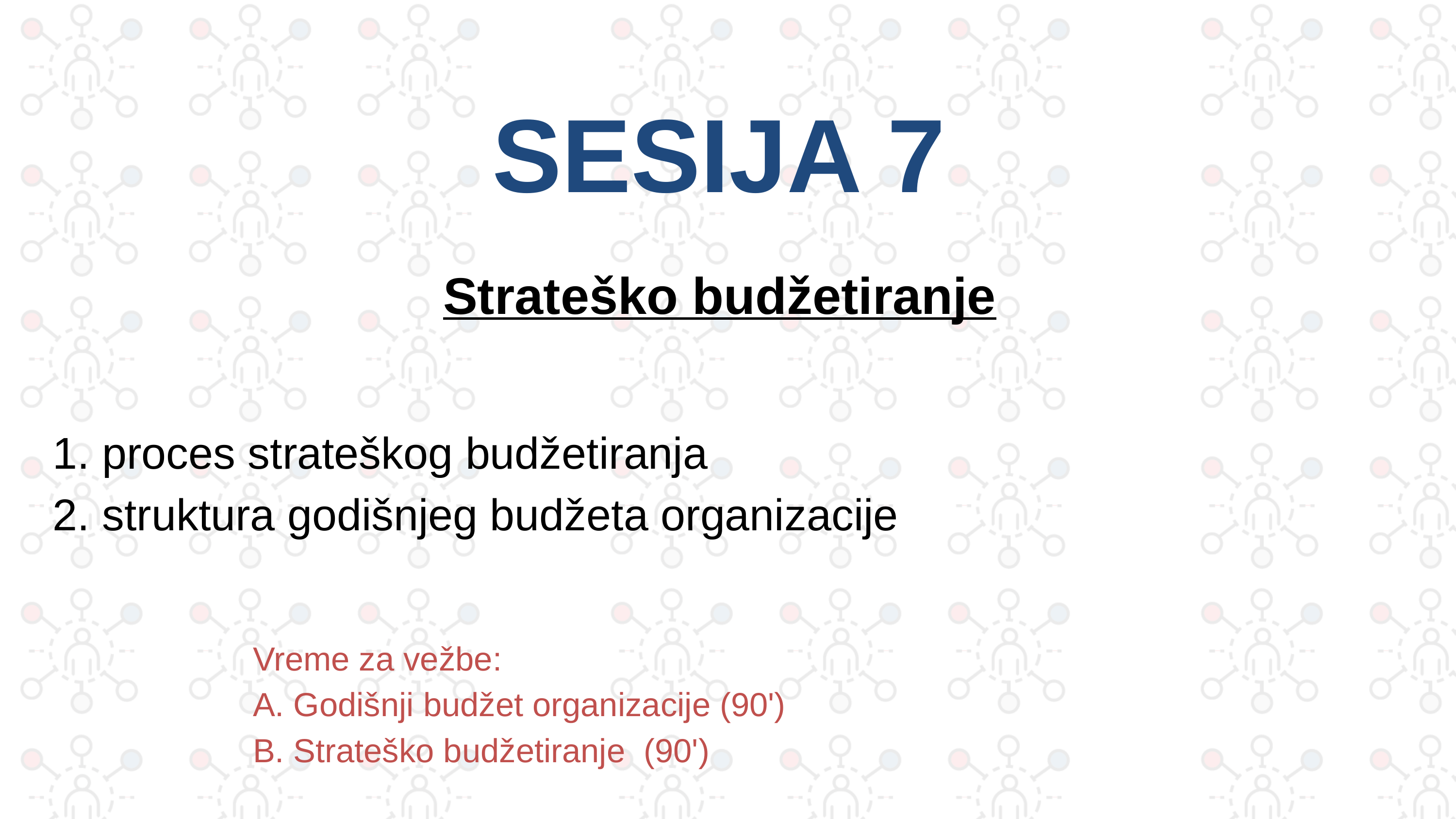

SESIJA 7
# Strateško budžetiranje

1. proces strateškog budžetiranja
2. struktura godišnjeg budžeta organizacije

Vreme za vežbe:
A. Godišnji budžet organizacije (90')
B. Strateško budžetiranje  (90')